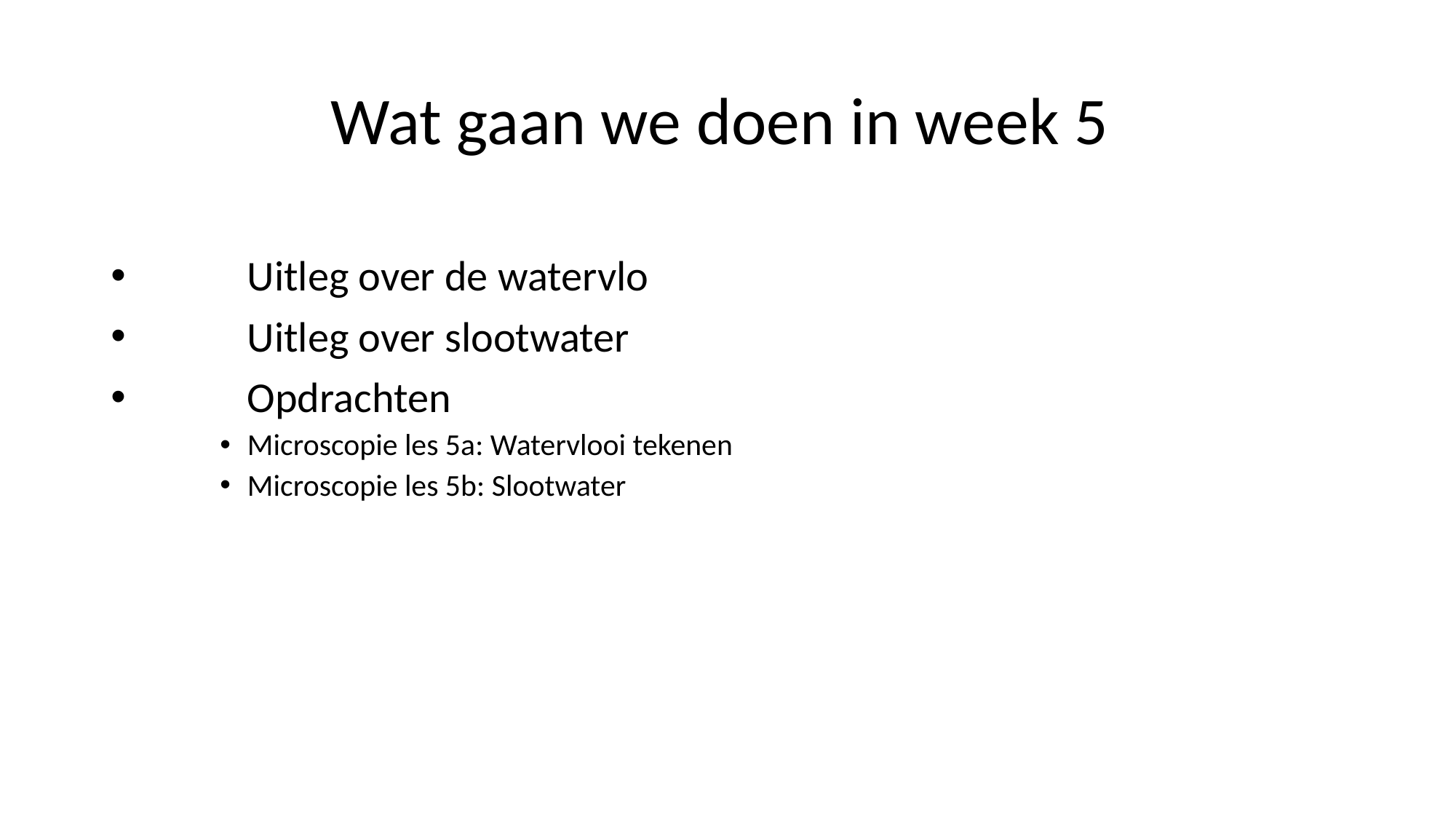

# Wat gaan we doen in week 5

	Uitleg over de watervlo
	Uitleg over slootwater
	Opdrachten
Microscopie les 5a: Watervlooi tekenen
Microscopie les 5b: Slootwater